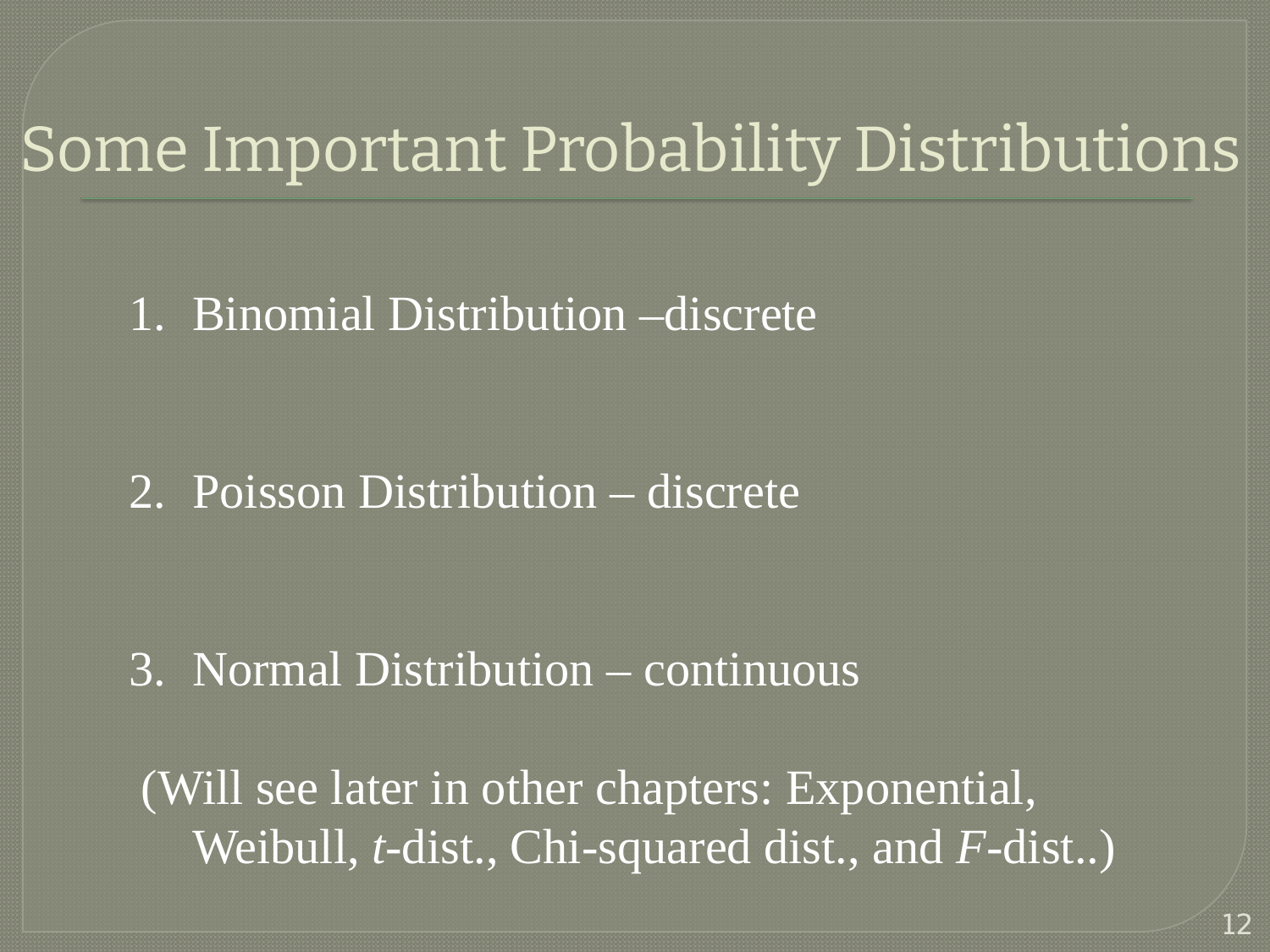

# Some Important Probability Distributions
Binomial Distribution –discrete

Poisson Distribution – discrete

Normal Distribution – continuous

 (Will see later in other chapters: Exponential, Weibull, t-dist., Chi-squared dist., and F-dist..)

12